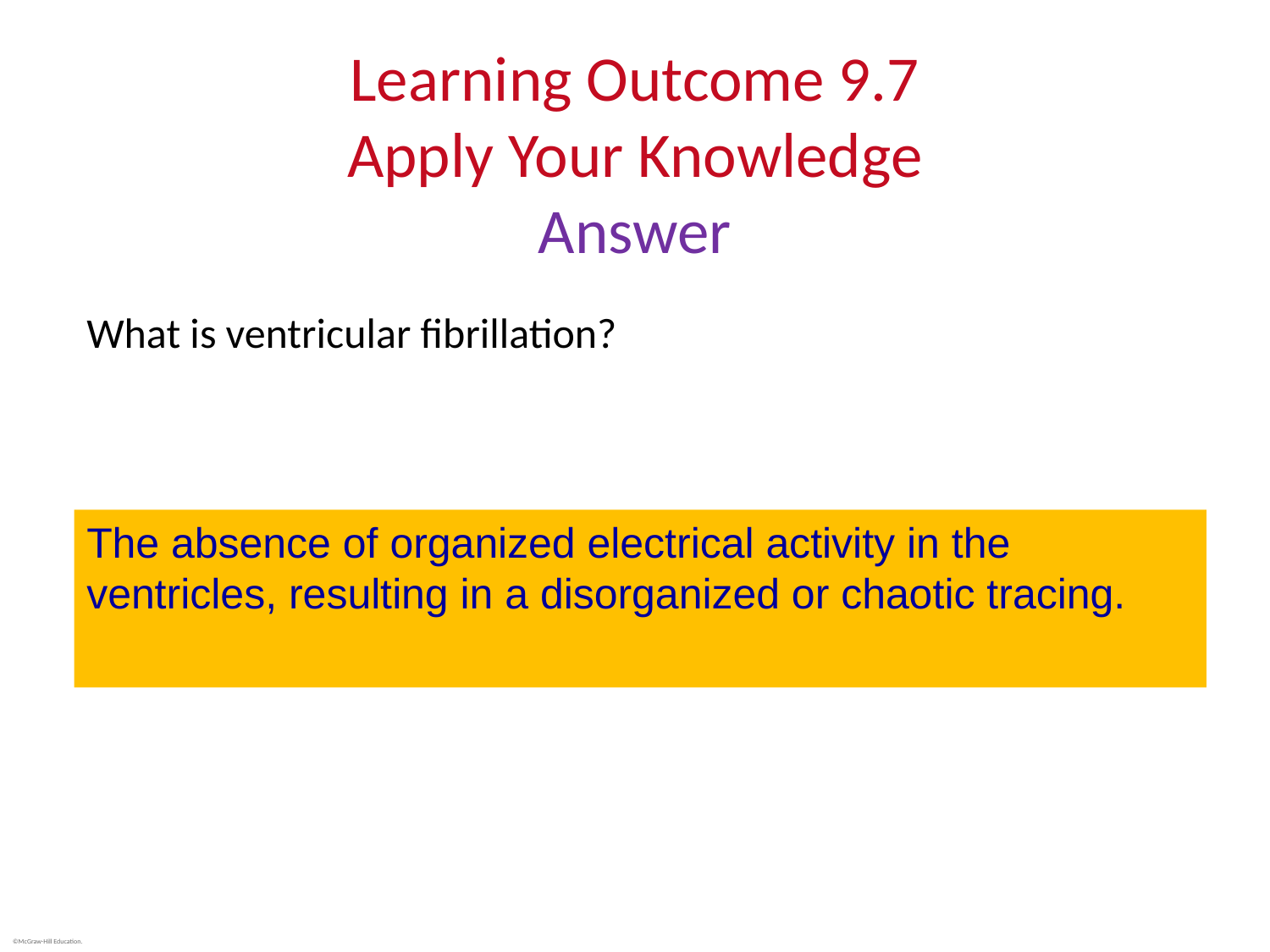

# Learning Outcome 9.7 Apply Your Knowledge Answer
What is ventricular fibrillation?
The absence of organized electrical activity in the ventricles, resulting in a disorganized or chaotic tracing.